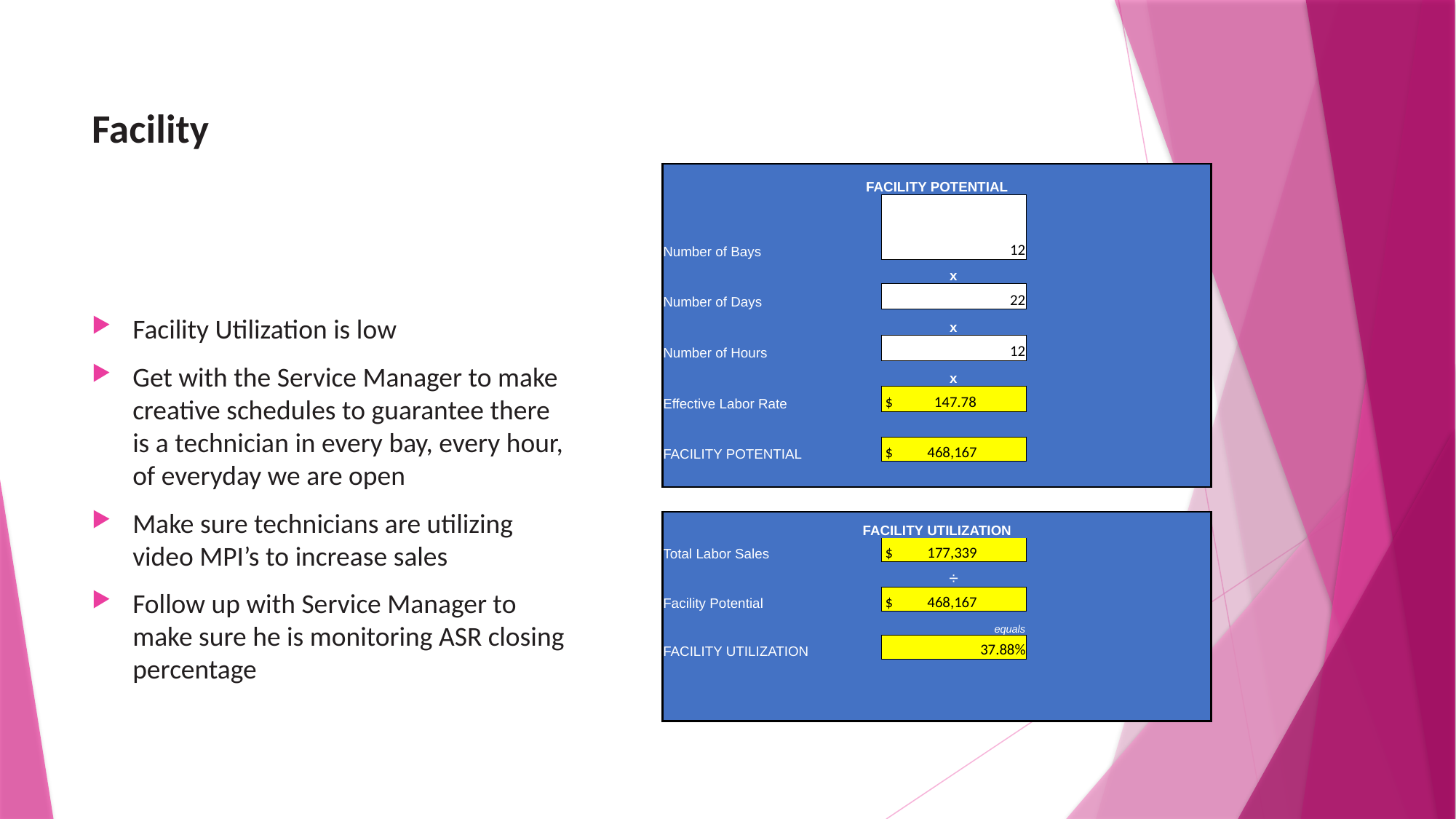

# Facility
| FACILITY POTENTIAL |  |  |  |
| --- | --- | --- | --- |
| Number of Bays | 12 |  |  |
|  | x |  |  |
| Number of Days | 22 |  |  |
|  | x |  |  |
| Number of Hours | 12 |  |  |
|  | x |  |  |
| Effective Labor Rate | $ 147.78 |  |  |
|  |  |  |  |
| FACILITY POTENTIAL | $ 468,167 |  |  |
|  |  |  |  |
|  |  |  |  |
| FACILITY UTILIZATION |  |  |  |
| Total Labor Sales | $ 177,339 |  |  |
|  | ÷ |  |  |
| Facility Potential | $ 468,167 |  |  |
|  | equals |  |  |
| FACILITY UTILIZATION | 37.88% |  |  |
|  |  |  |  |
|  |  |  |  |

Facility Utilization is low
Get with the Service Manager to make creative schedules to guarantee there is a technician in every bay, every hour, of everyday we are open
Make sure technicians are utilizing video MPI’s to increase sales
Follow up with Service Manager to make sure he is monitoring ASR closing percentage